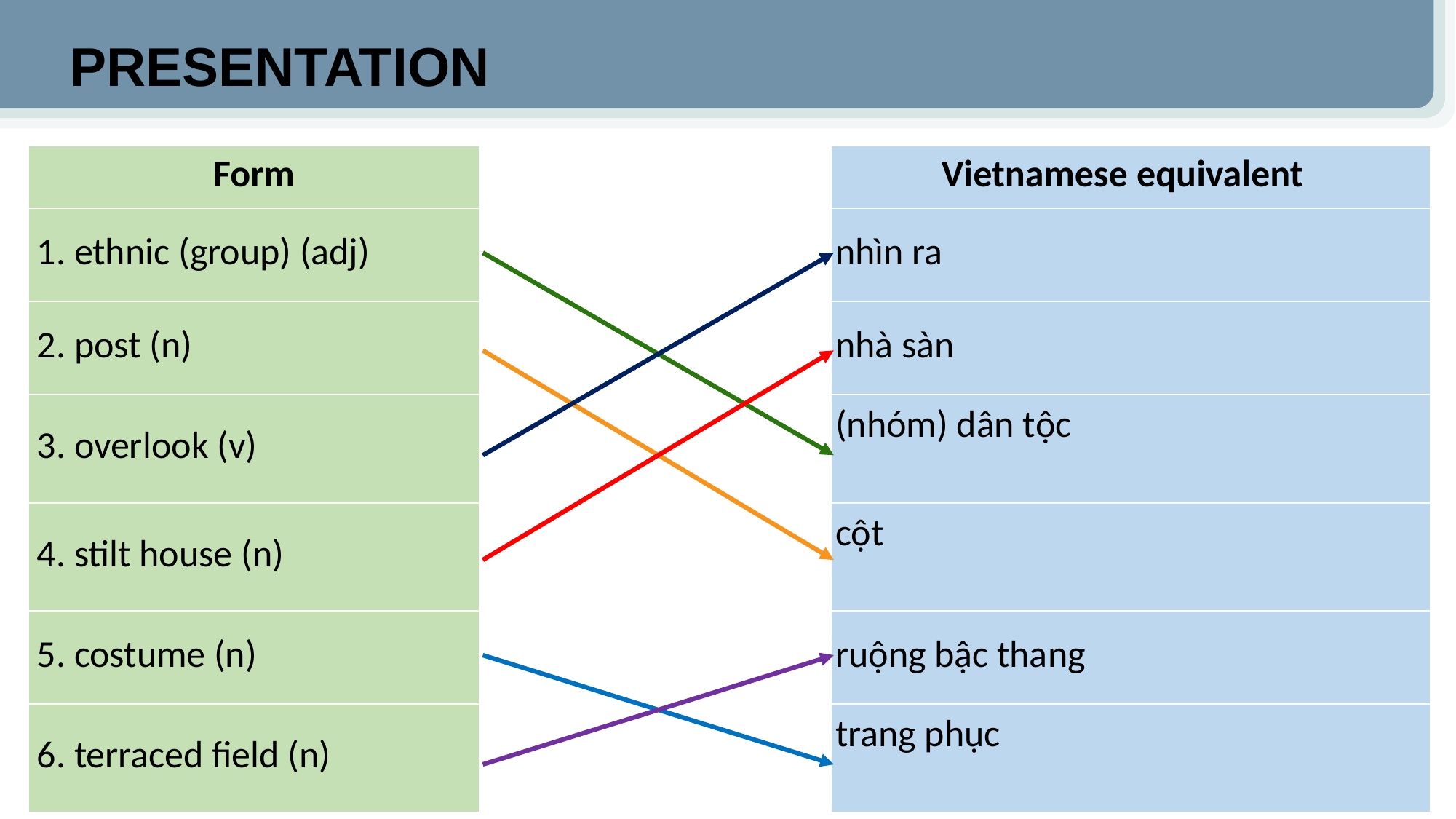

PRESENTATION
| Form |  | Vietnamese equivalent |
| --- | --- | --- |
| 1. ethnic (group) (adj) |  | nhìn ra |
| 2. post (n) |  | nhà sàn |
| 3. overlook (v) |  | (nhóm) dân tộc |
| 4. stilt house (n) |  | cột |
| 5. costume (n) |  | ruộng bậc thang |
| 6. terraced field (n) |  | trang phục |